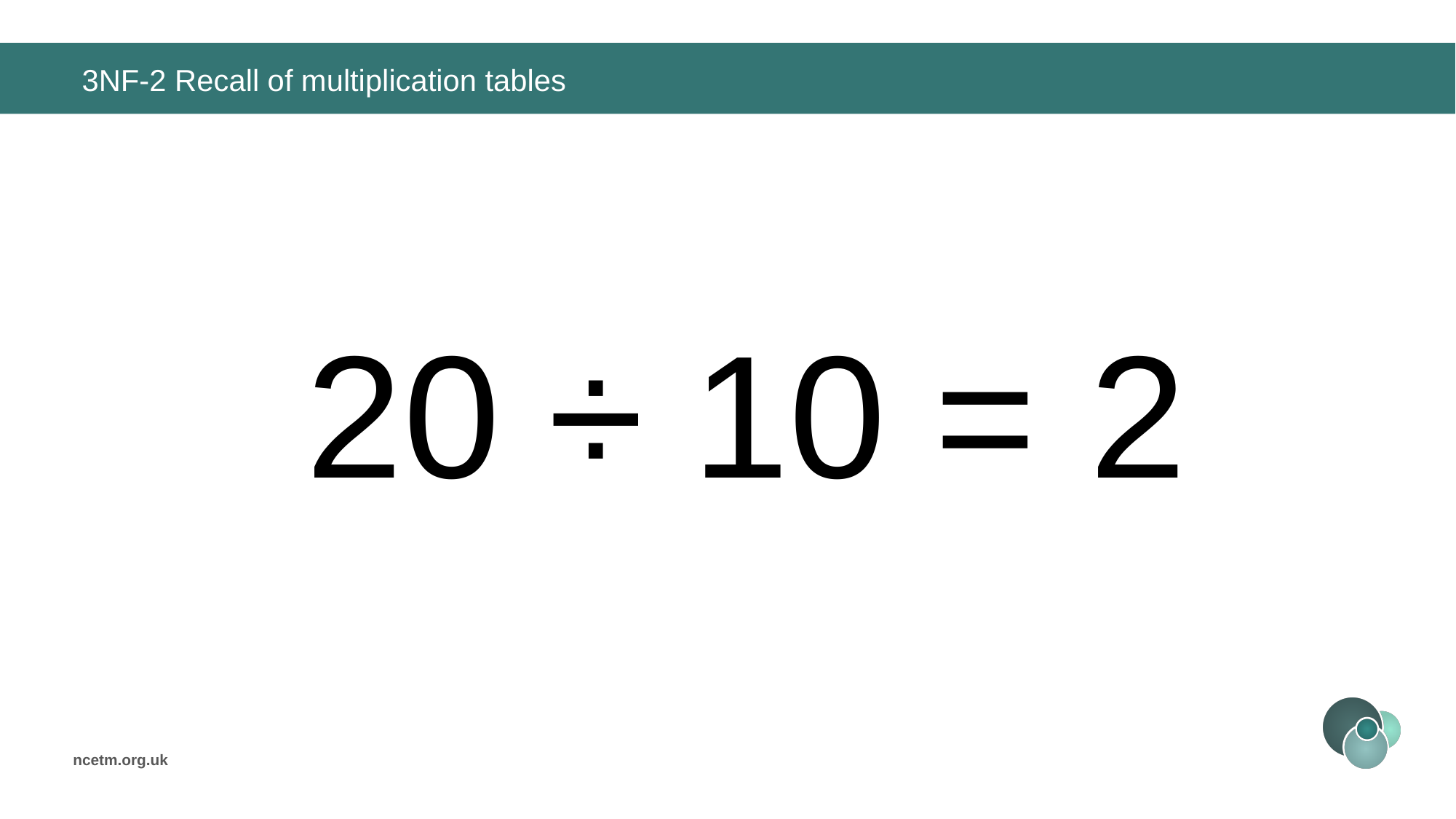

# 3NF-2 Recall of multiplication tables
20 ÷ 10 =
2